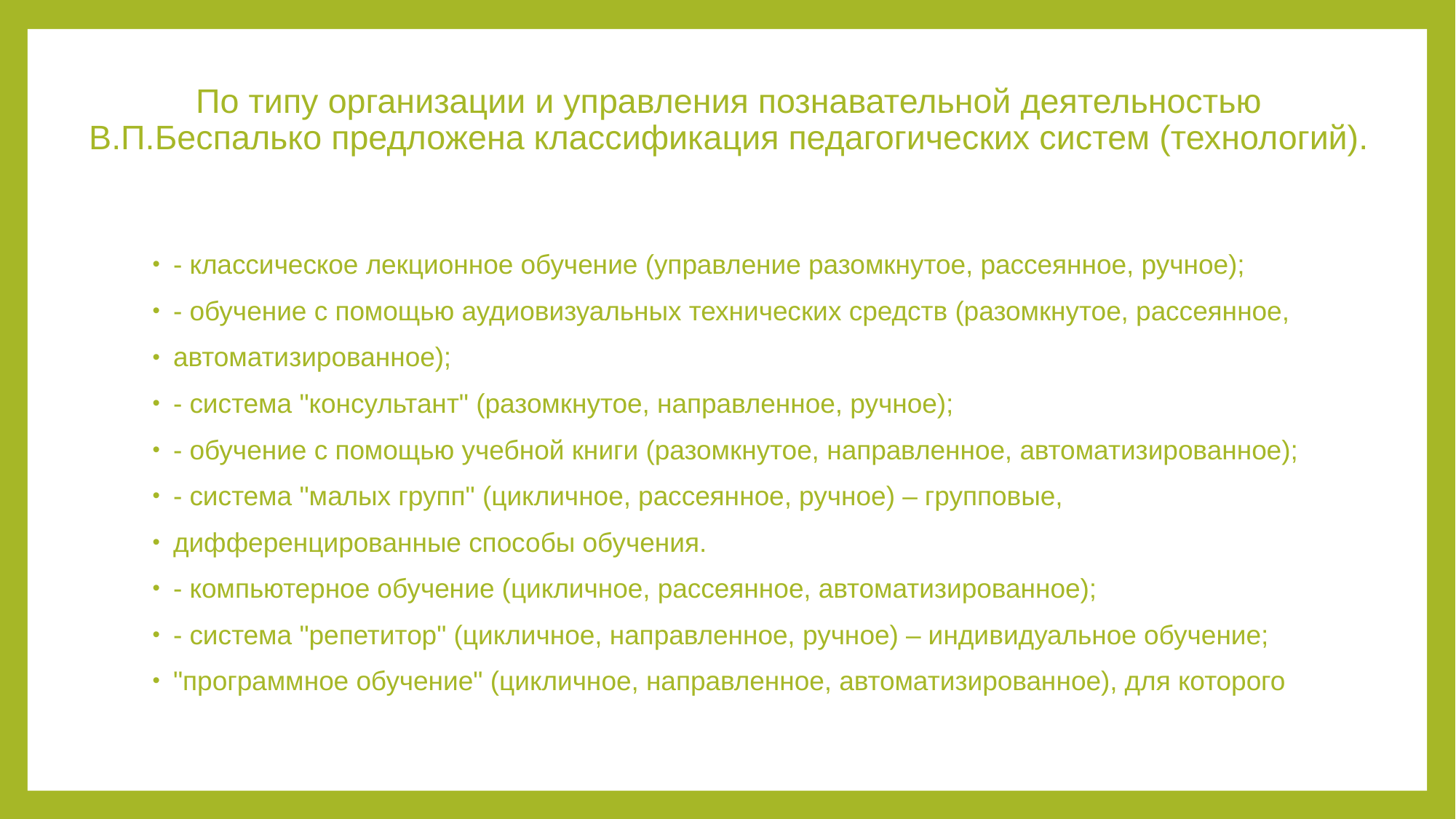

# По типу организации и управления познавательной деятельностью В.П.Беспалько предложена классификация педагогических систем (технологий).
- классическое лекционное обучение (управление разомкнутое, рассеянное, ручное);
- обучение с помощью аудиовизуальных технических средств (разомкнутое, рассеянное,
автоматизированное);
- система "консультант" (разомкнутое, направленное, ручное);
- обучение с помощью учебной книги (разомкнутое, направленное, автоматизированное);
- система "малых групп" (цикличное, рассеянное, ручное) – групповые,
дифференцированные способы обучения.
- компьютерное обучение (цикличное, рассеянное, автоматизированное);
- система "репетитор" (цикличное, направленное, ручное) – индивидуальное обучение;
"программное обучение" (цикличное, направленное, автоматизированное), для которого